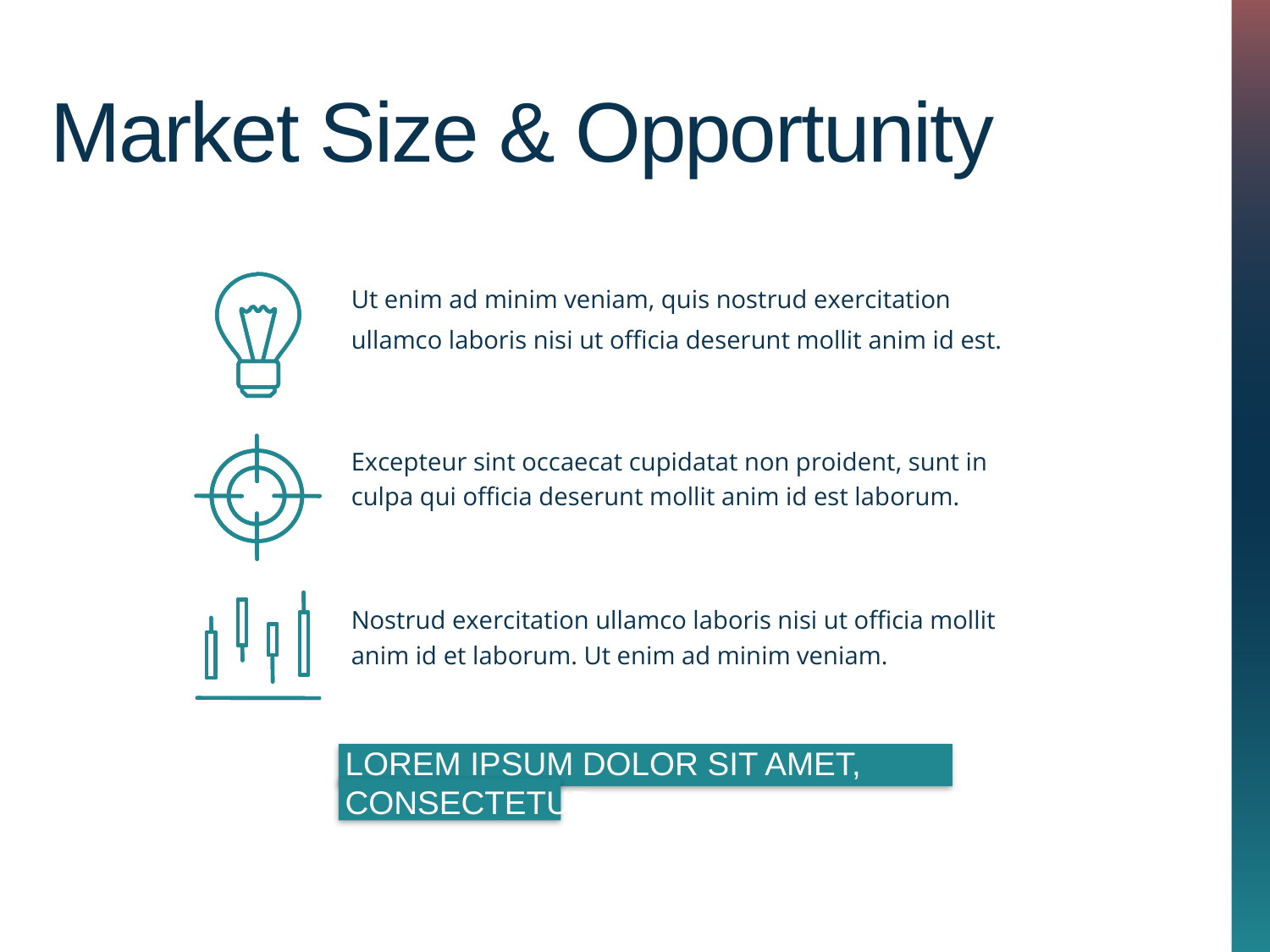

Market Size & Opportunity
Ut enim ad minim veniam, quis nostrud exercitation
ullamco laboris nisi ut officia deserunt mollit anim id est.

Excepteur sint occaecat cupidatat non proident, sunt in culpa qui officia deserunt mollit anim id est laborum.

Nostrud exercitation ullamco laboris nisi ut officia mollit anim id et laborum. Ut enim ad minim veniam.
Lorem ipsum dolor sit amet, consectetur
adipiscing elit